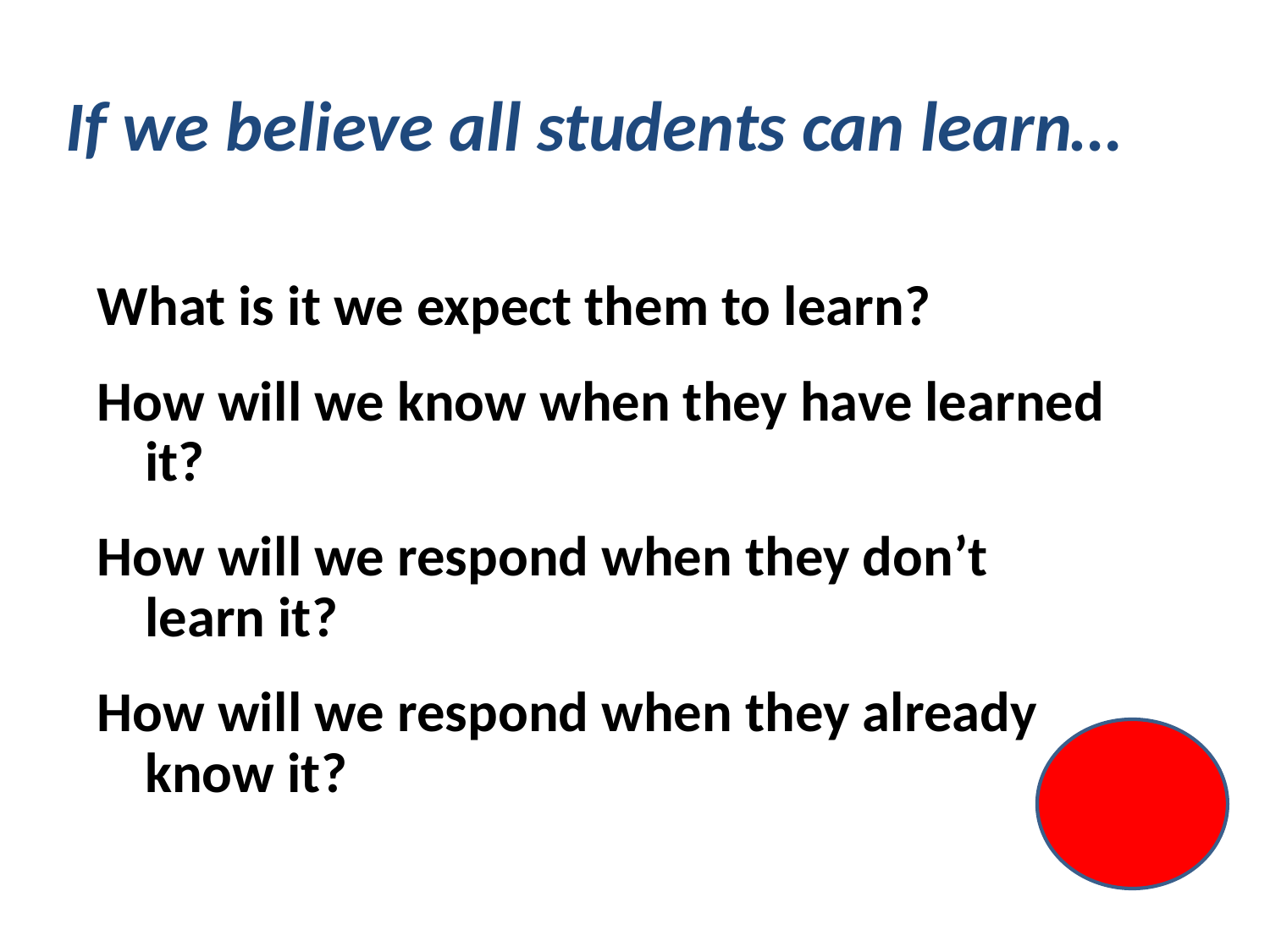

If we believe all students can learn…
What is it we expect them to learn?

How will we know when they have learned it?

How will we respond when they don’t learn it?

How will we respond when they already know it?